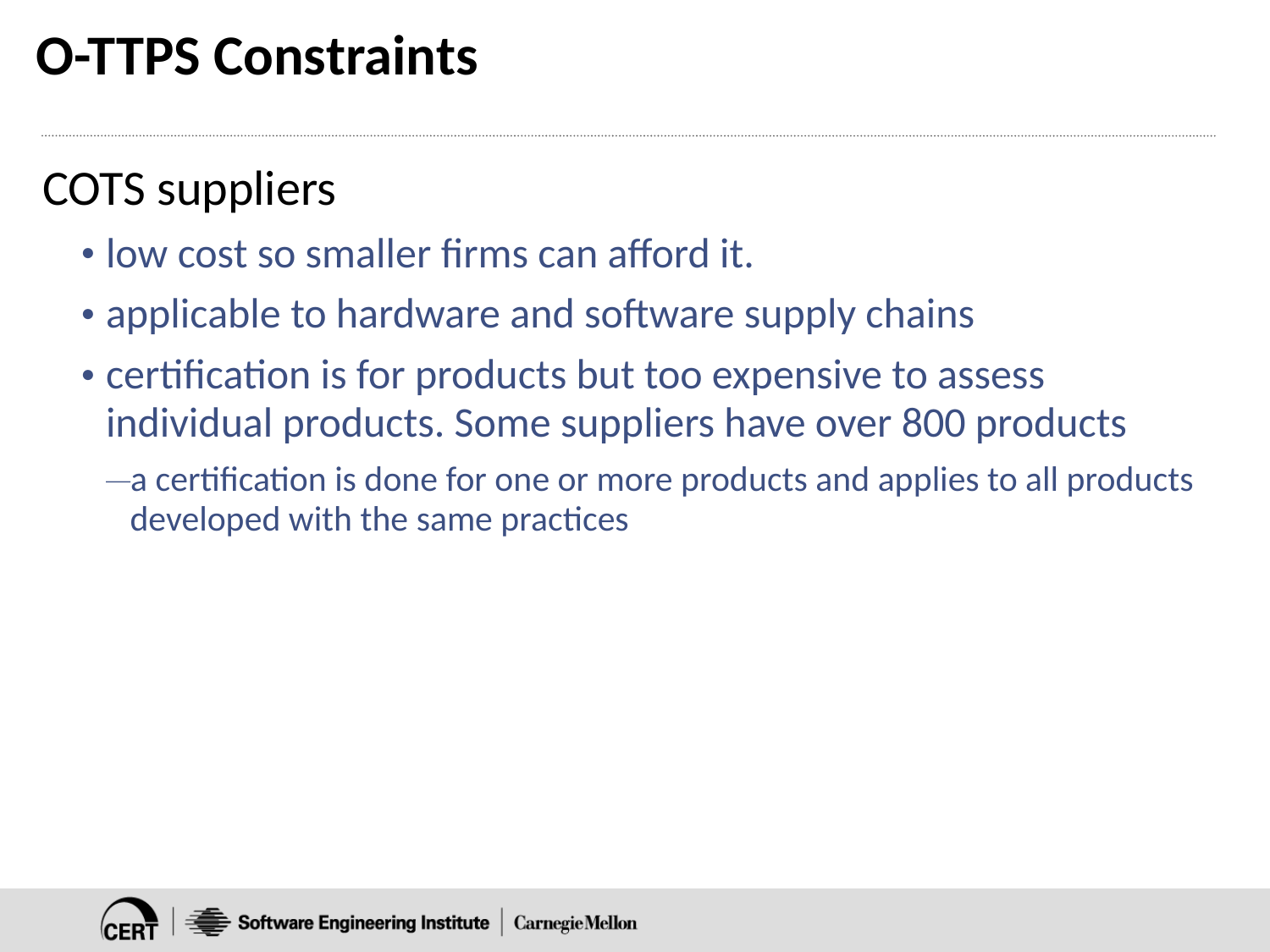

# O-TTPS Constraints
COTS suppliers
low cost so smaller firms can afford it.
applicable to hardware and software supply chains
certification is for products but too expensive to assess individual products. Some suppliers have over 800 products
a certification is done for one or more products and applies to all products developed with the same practices